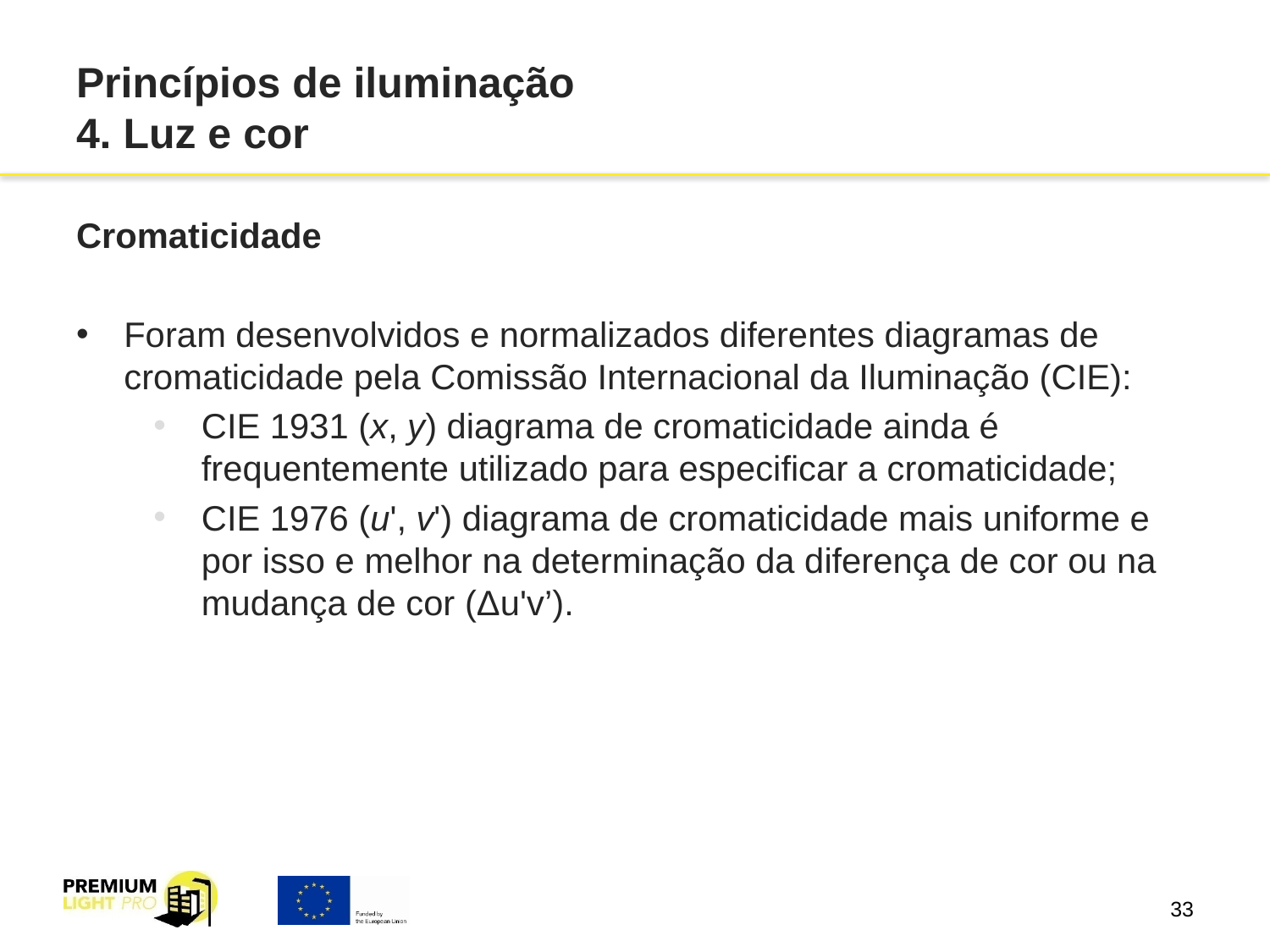

# Princípios de iluminação 4. Luz e cor
Cromaticidade

Foram desenvolvidos e normalizados diferentes diagramas de cromaticidade pela Comissão Internacional da Iluminação (CIE):
CIE 1931 (x, y) diagrama de cromaticidade ainda é frequentemente utilizado para especificar a cromaticidade;
CIE 1976 (u', v') diagrama de cromaticidade mais uniforme e por isso e melhor na determinação da diferença de cor ou na mudança de cor (Δu'v’).